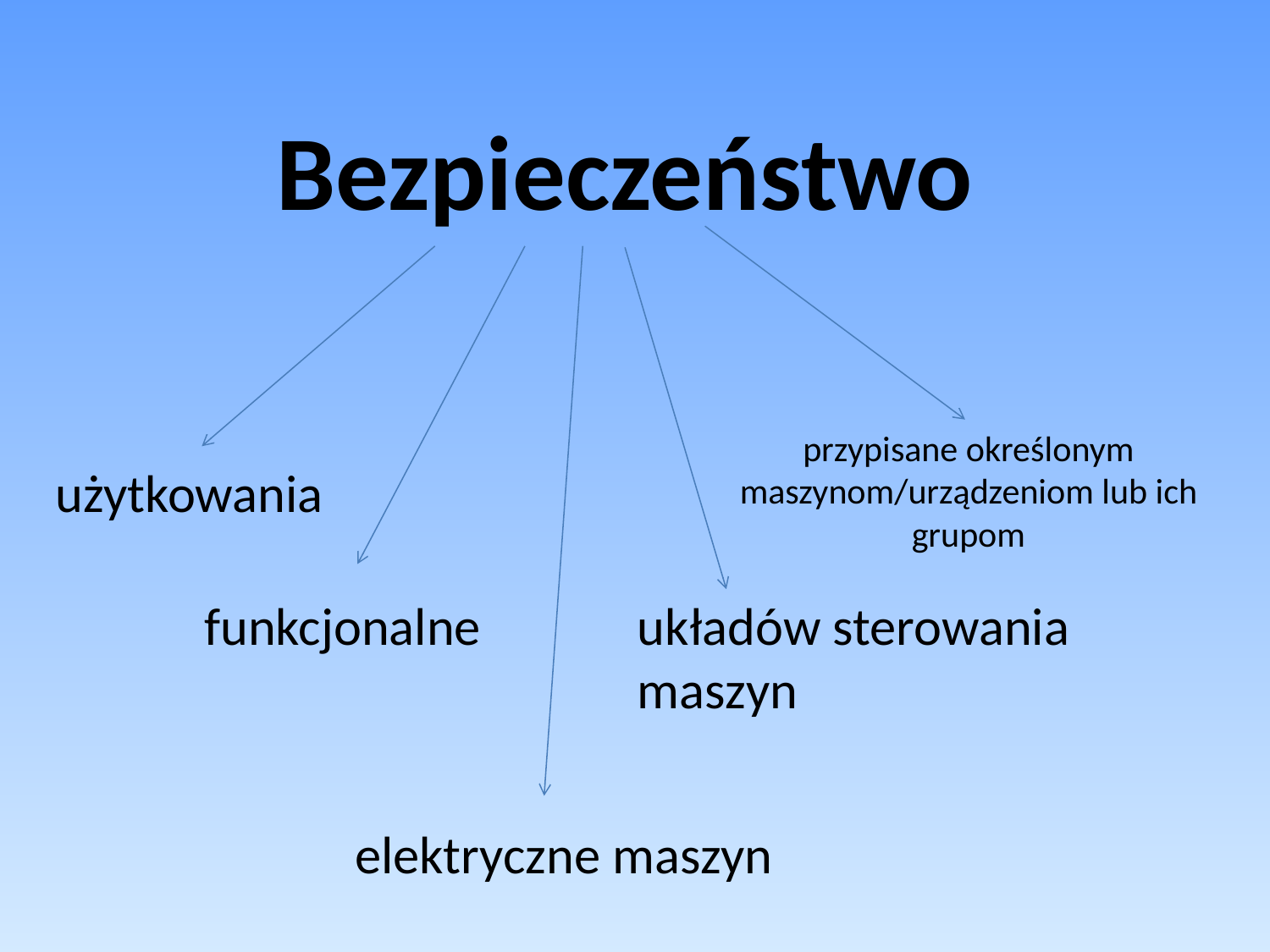

# Bezpieczeństwo
przypisane określonym maszynom/urządzeniom lub ich grupom

użytkowania
funkcjonalne
układów sterowania maszyn
elektryczne maszyn